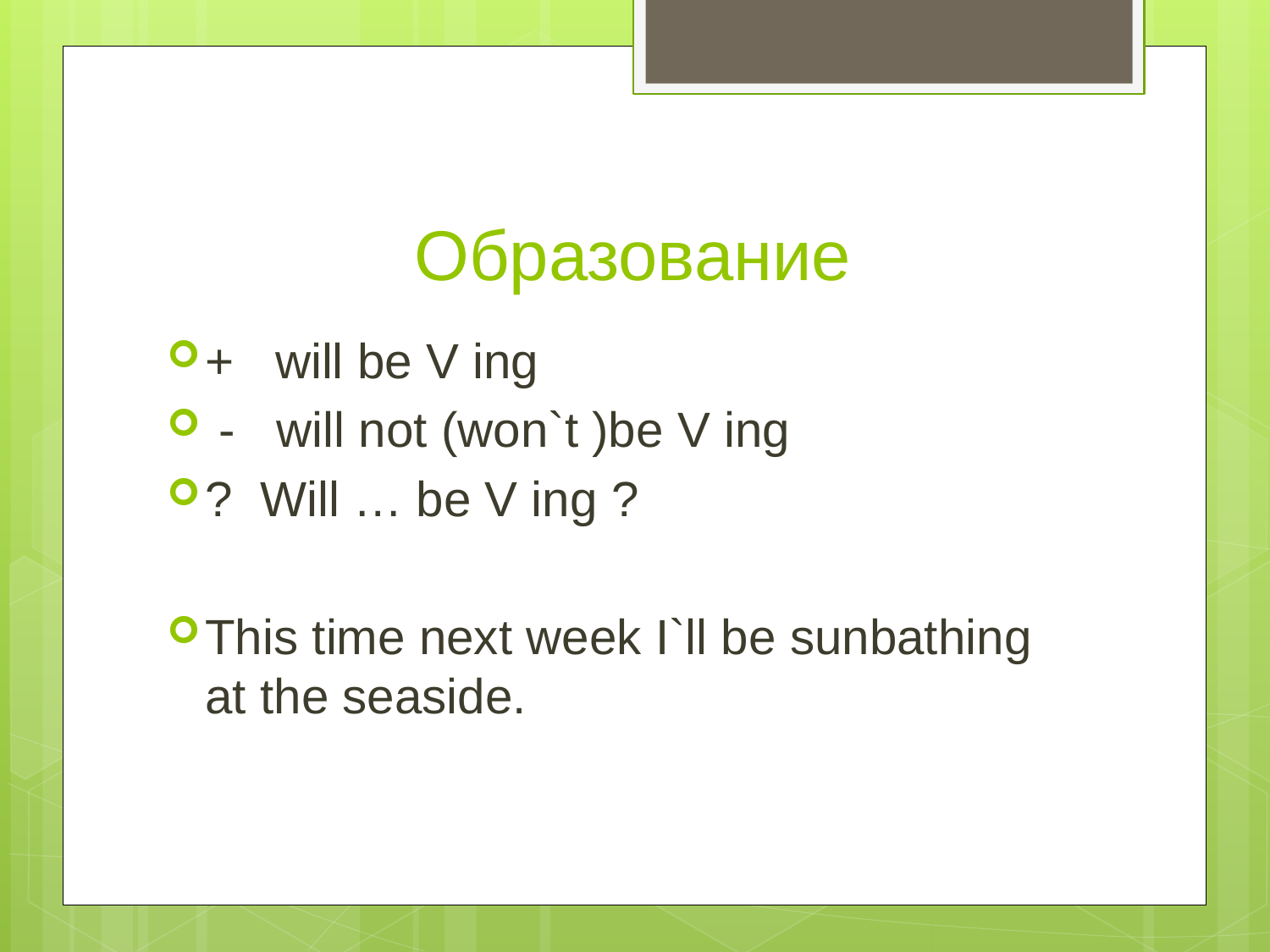

# Образование
+   will be V ing
 -   will not (won`t )be V ing
?  Will … be V ing ?

This time next week I`ll be sunbathing at the seaside.